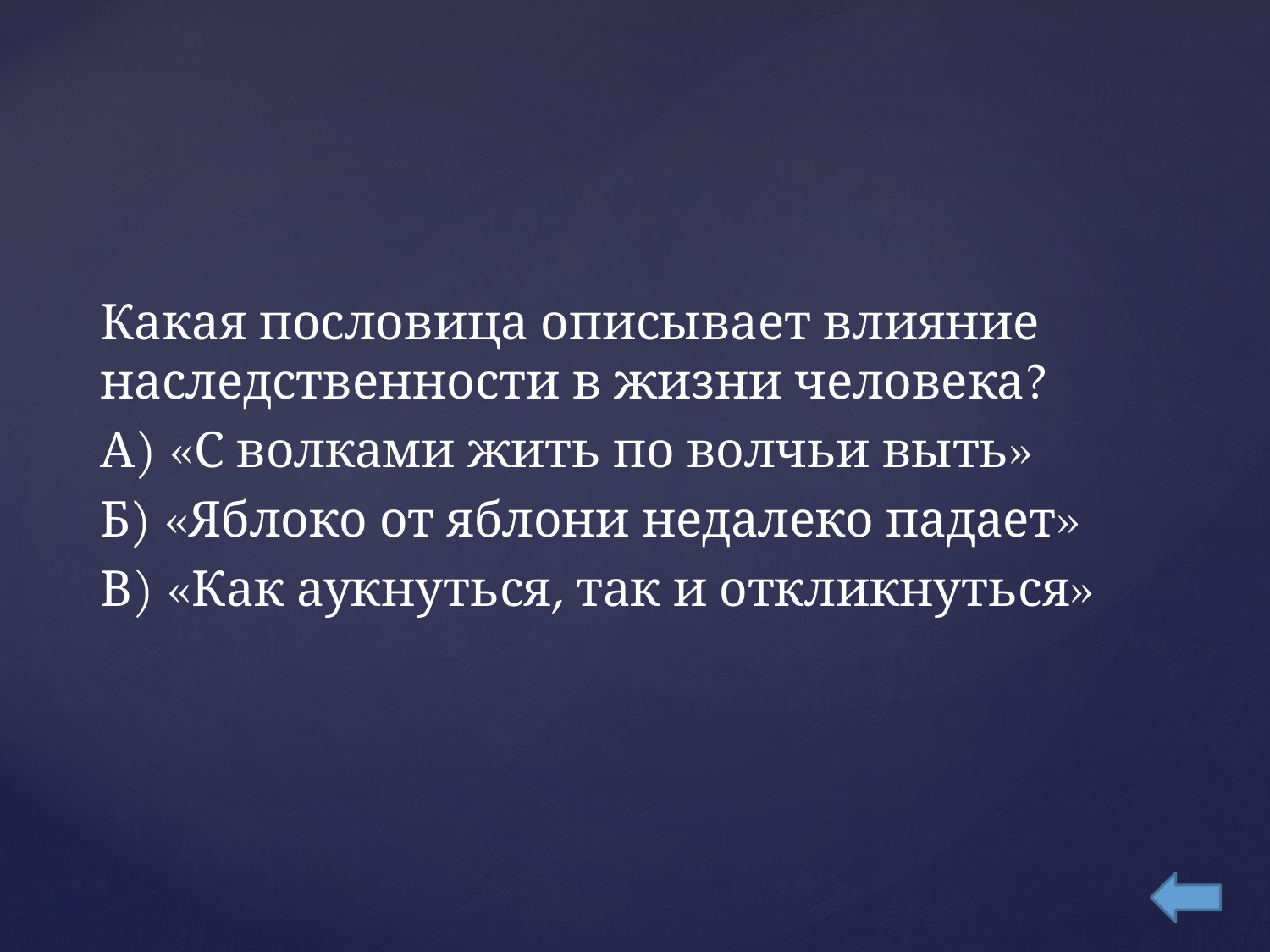

Какая пословица описывает влияние наследственности в жизни человека?
А) «С волками жить по волчьи выть»
Б) «Яблоко от яблони недалеко падает»
В) «Как аукнуться, так и откликнуться»